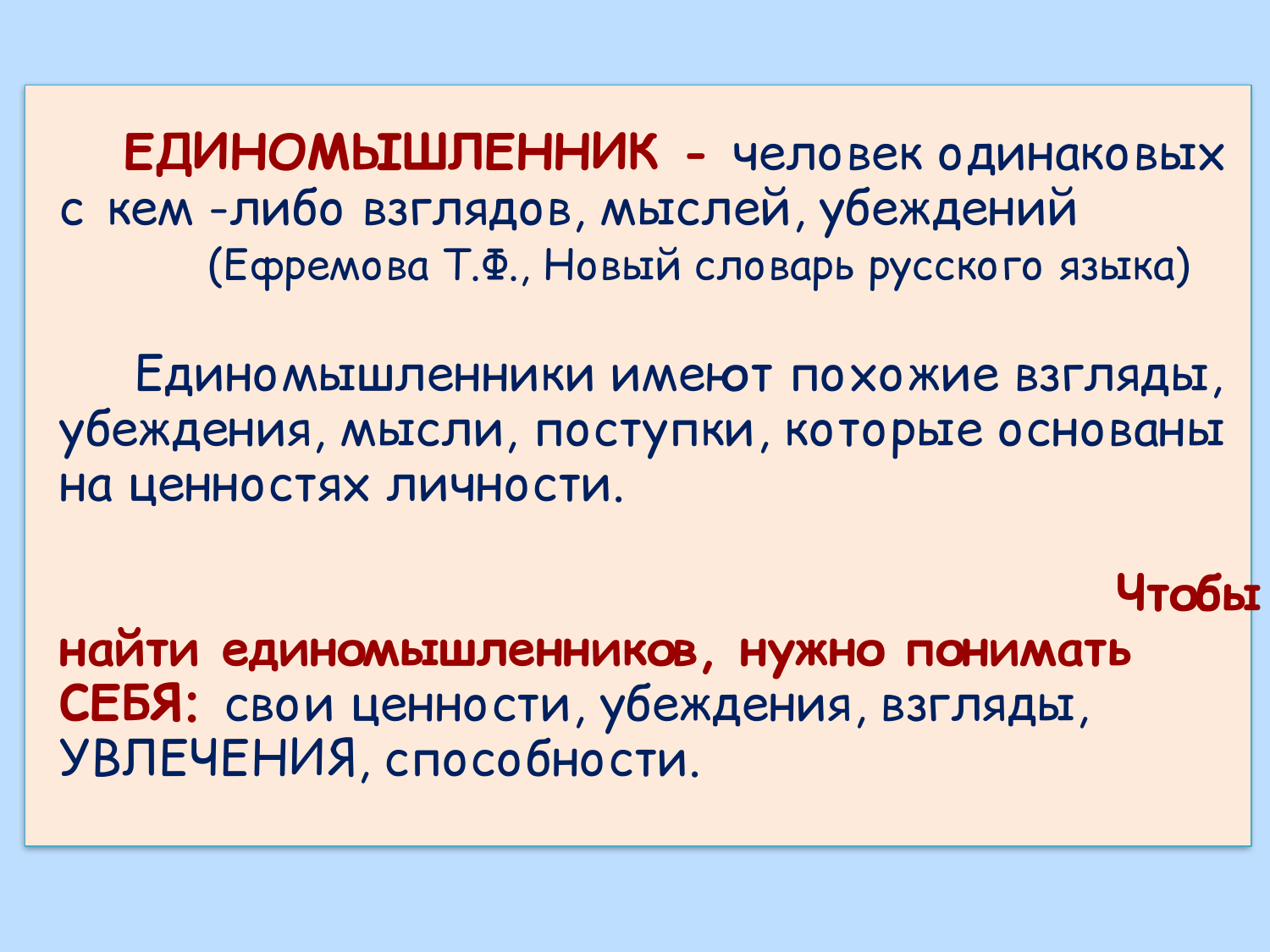

ЕДИНОМЫШЛЕННИК - человек одинаковых
с кем -либо взглядов, мыслей, убеждений
          (Ефремова Т.Ф., Новый словарь русского языка)

     Единомышленники имеют похожие взгляды, убеждения, мысли, поступки, которые основаны на ценностях личности.

	 Чтобы найти единомышленников, нужно понимать СЕБЯ: свои ценности, убеждения, взгляды, УВЛЕЧЕНИЯ, способности.